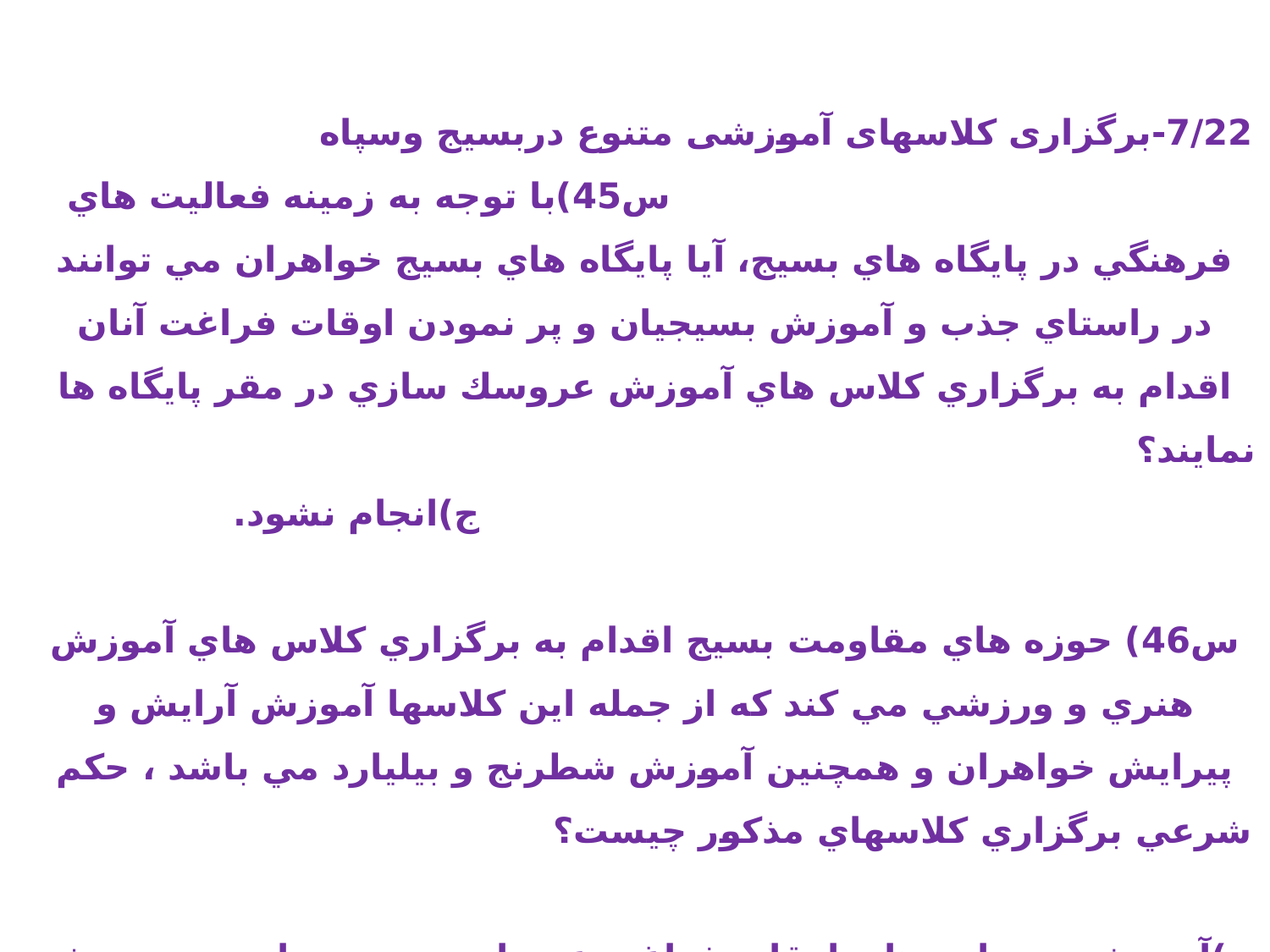

4)استفاده از شبکه های شهوت شود، جایز نیست. (اجوبه،س1200)
6) اگر استفاده از فضای مجازی، شبکه های اجتماعی و بازیهای اینترنتی، موجب اذیت و آزار والدین شود، حرام و گناه است.
7/22-برگزاری کلاسهای آموزشی متنوع دربسیج وسپاه                                                                     س45)با توجه به زمينه فعاليت هاي فرهنگي در پايگاه هاي بسيج، آيا پايگاه هاي بسيج خواهران مي توانند در راستاي جذب و آموزش بسيجيان و پر نمودن اوقات فراغت آنان اقدام به برگزاري كلاس هاي آموزش عروسك سازي در مقر پايگاه ها نمايند؟                                                                                                                                          ج)انجام نشود.

س46) حوزه هاي مقاومت بسيج اقدام به برگزاري كلاس هاي آموزش هنري و ورزشي مي كند كه از جمله اين كلاسها آموزش آرايش و پيرايش خواهران و همچنين آموزش شطرنج و بيليارد مي باشد ، حكم شرعي برگزاري كلاسهاي مذكور چیست؟                                                                                                                                          ج)آموزش و برنامه هاي اوقات فراغت عزيزان بسيجي، بايد موجب رشد و تعالي آنان گردد، و از برگزاري برنامه هايي كه در شأن اين عزيزان نيست خودداري شود.